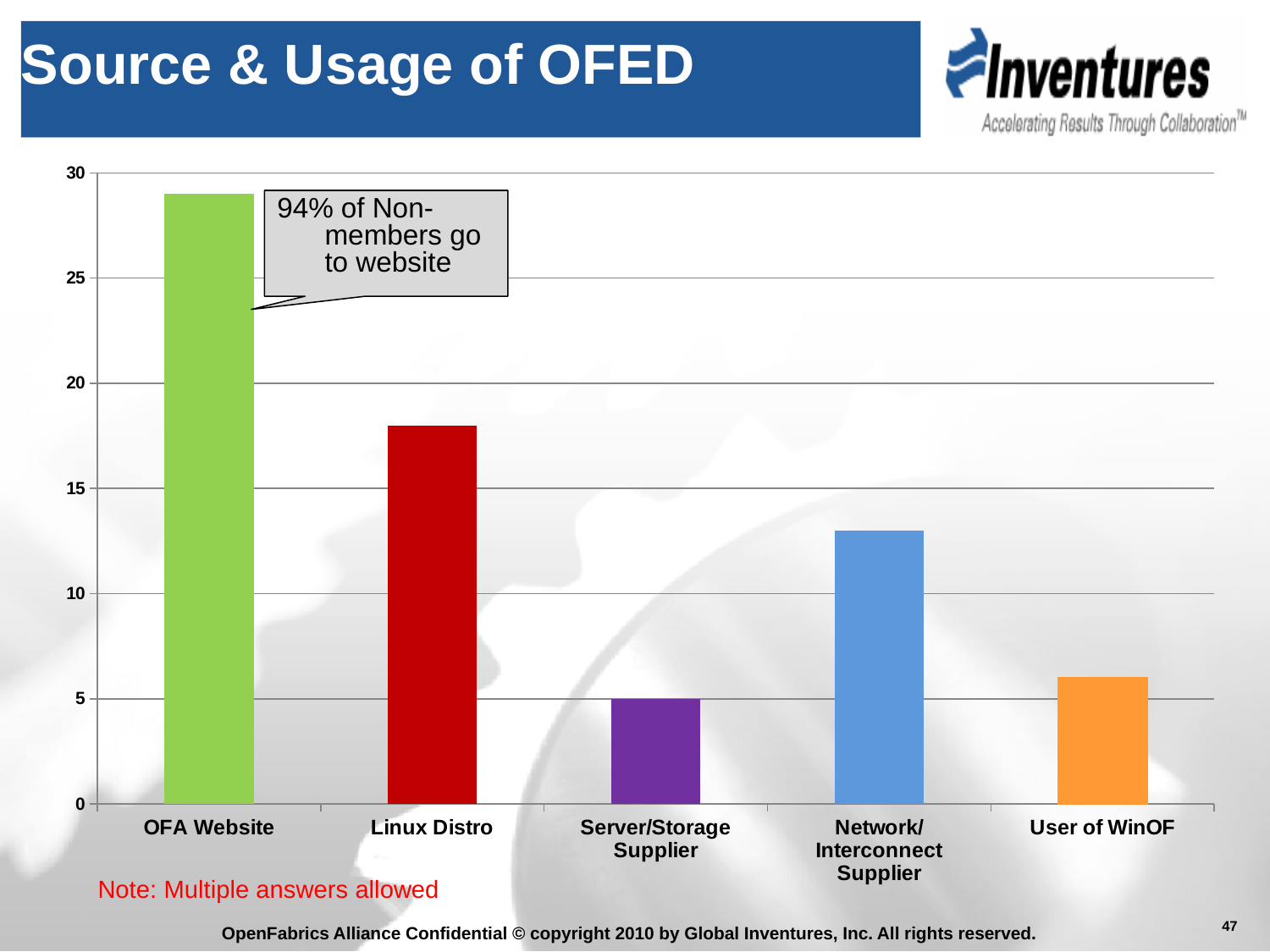

Source & Usage of OFED

### Chart

| Category |  |
|---|---|
| OFA Website | 29.0 |
| Linux Distro | 18.0 |
| Server/Storage Supplier | 5.0 |
| Network/Interconnect Supplier | 13.0 |
| User of WinOF | 6.0 |
94% of Non-members go to website
Note: Multiple answers allowed